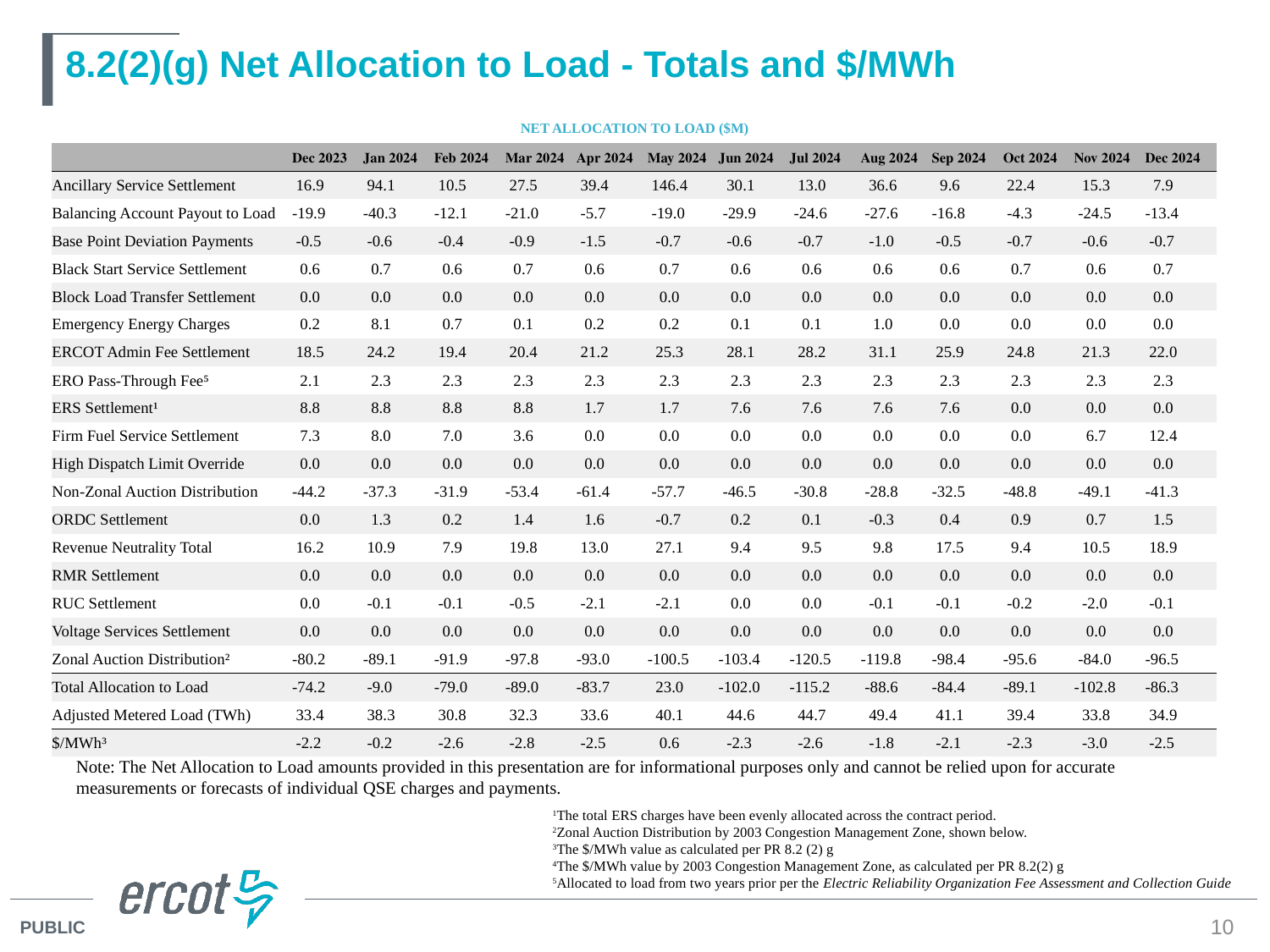

# 8.2(2)(g) Net Allocation to Load - Totals and $/MWh
NET ALLOCATION TO LOAD ($M)
|  | Dec 2023 | Jan 2024 | Feb 2024 | Mar 2024 | Apr 2024 | May 2024 | Jun 2024 | Jul 2024 | Aug 2024 | Sep 2024 | Oct 2024 | Nov 2024 | Dec 2024 |
| --- | --- | --- | --- | --- | --- | --- | --- | --- | --- | --- | --- | --- | --- |
| Ancillary Service Settlement | 16.9 | 94.1 | 10.5 | 27.5 | 39.4 | 146.4 | 30.1 | 13.0 | 36.6 | 9.6 | 22.4 | 15.3 | 7.9 |
| Balancing Account Payout to Load | -19.9 | -40.3 | -12.1 | -21.0 | -5.7 | -19.0 | -29.9 | -24.6 | -27.6 | -16.8 | -4.3 | -24.5 | -13.4 |
| Base Point Deviation Payments | -0.5 | -0.6 | -0.4 | -0.9 | -1.5 | -0.7 | -0.6 | -0.7 | -1.0 | -0.5 | -0.7 | -0.6 | -0.7 |
| Black Start Service Settlement | 0.6 | 0.7 | 0.6 | 0.7 | 0.6 | 0.7 | 0.6 | 0.6 | 0.6 | 0.6 | 0.7 | 0.6 | 0.7 |
| Block Load Transfer Settlement | 0.0 | 0.0 | 0.0 | 0.0 | 0.0 | 0.0 | 0.0 | 0.0 | 0.0 | 0.0 | 0.0 | 0.0 | 0.0 |
| Emergency Energy Charges | 0.2 | 8.1 | 0.7 | 0.1 | 0.2 | 0.2 | 0.1 | 0.1 | 1.0 | 0.0 | 0.0 | 0.0 | 0.0 |
| ERCOT Admin Fee Settlement | 18.5 | 24.2 | 19.4 | 20.4 | 21.2 | 25.3 | 28.1 | 28.2 | 31.1 | 25.9 | 24.8 | 21.3 | 22.0 |
| ERO Pass-Through Fee⁵ | 2.1 | 2.3 | 2.3 | 2.3 | 2.3 | 2.3 | 2.3 | 2.3 | 2.3 | 2.3 | 2.3 | 2.3 | 2.3 |
| ERS Settlement¹ | 8.8 | 8.8 | 8.8 | 8.8 | 1.7 | 1.7 | 7.6 | 7.6 | 7.6 | 7.6 | 0.0 | 0.0 | 0.0 |
| Firm Fuel Service Settlement | 7.3 | 8.0 | 7.0 | 3.6 | 0.0 | 0.0 | 0.0 | 0.0 | 0.0 | 0.0 | 0.0 | 6.7 | 12.4 |
| High Dispatch Limit Override | 0.0 | 0.0 | 0.0 | 0.0 | 0.0 | 0.0 | 0.0 | 0.0 | 0.0 | 0.0 | 0.0 | 0.0 | 0.0 |
| Non-Zonal Auction Distribution | -44.2 | -37.3 | -31.9 | -53.4 | -61.4 | -57.7 | -46.5 | -30.8 | -28.8 | -32.5 | -48.8 | -49.1 | -41.3 |
| ORDC Settlement | 0.0 | 1.3 | 0.2 | 1.4 | 1.6 | -0.7 | 0.2 | 0.1 | -0.3 | 0.4 | 0.9 | 0.7 | 1.5 |
| Revenue Neutrality Total | 16.2 | 10.9 | 7.9 | 19.8 | 13.0 | 27.1 | 9.4 | 9.5 | 9.8 | 17.5 | 9.4 | 10.5 | 18.9 |
| RMR Settlement | 0.0 | 0.0 | 0.0 | 0.0 | 0.0 | 0.0 | 0.0 | 0.0 | 0.0 | 0.0 | 0.0 | 0.0 | 0.0 |
| RUC Settlement | 0.0 | -0.1 | -0.1 | -0.5 | -2.1 | -2.1 | 0.0 | 0.0 | -0.1 | -0.1 | -0.2 | -2.0 | -0.1 |
| Voltage Services Settlement | 0.0 | 0.0 | 0.0 | 0.0 | 0.0 | 0.0 | 0.0 | 0.0 | 0.0 | 0.0 | 0.0 | 0.0 | 0.0 |
| Zonal Auction Distribution² | -80.2 | -89.1 | -91.9 | -97.8 | -93.0 | -100.5 | -103.4 | -120.5 | -119.8 | -98.4 | -95.6 | -84.0 | -96.5 |
| Total Allocation to Load | -74.2 | -9.0 | -79.0 | -89.0 | -83.7 | 23.0 | -102.0 | -115.2 | -88.6 | -84.4 | -89.1 | -102.8 | -86.3 |
| Adjusted Metered Load (TWh) | 33.4 | 38.3 | 30.8 | 32.3 | 33.6 | 40.1 | 44.6 | 44.7 | 49.4 | 41.1 | 39.4 | 33.8 | 34.9 |
| $/MWh³ | -2.2 | -0.2 | -2.6 | -2.8 | -2.5 | 0.6 | -2.3 | -2.6 | -1.8 | -2.1 | -2.3 | -3.0 | -2.5 |
Note: The Net Allocation to Load amounts provided in this presentation are for informational purposes only and cannot be relied upon for accurate measurements or forecasts of individual QSE charges and payments.
1The total ERS charges have been evenly allocated across the contract period.
2Zonal Auction Distribution by 2003 Congestion Management Zone, shown below.
3The $/MWh value as calculated per PR 8.2 (2) g
4The $/MWh value by 2003 Congestion Management Zone, as calculated per PR 8.2(2) g
5Allocated to load from two years prior per the Electric Reliability Organization Fee Assessment and Collection Guide
10